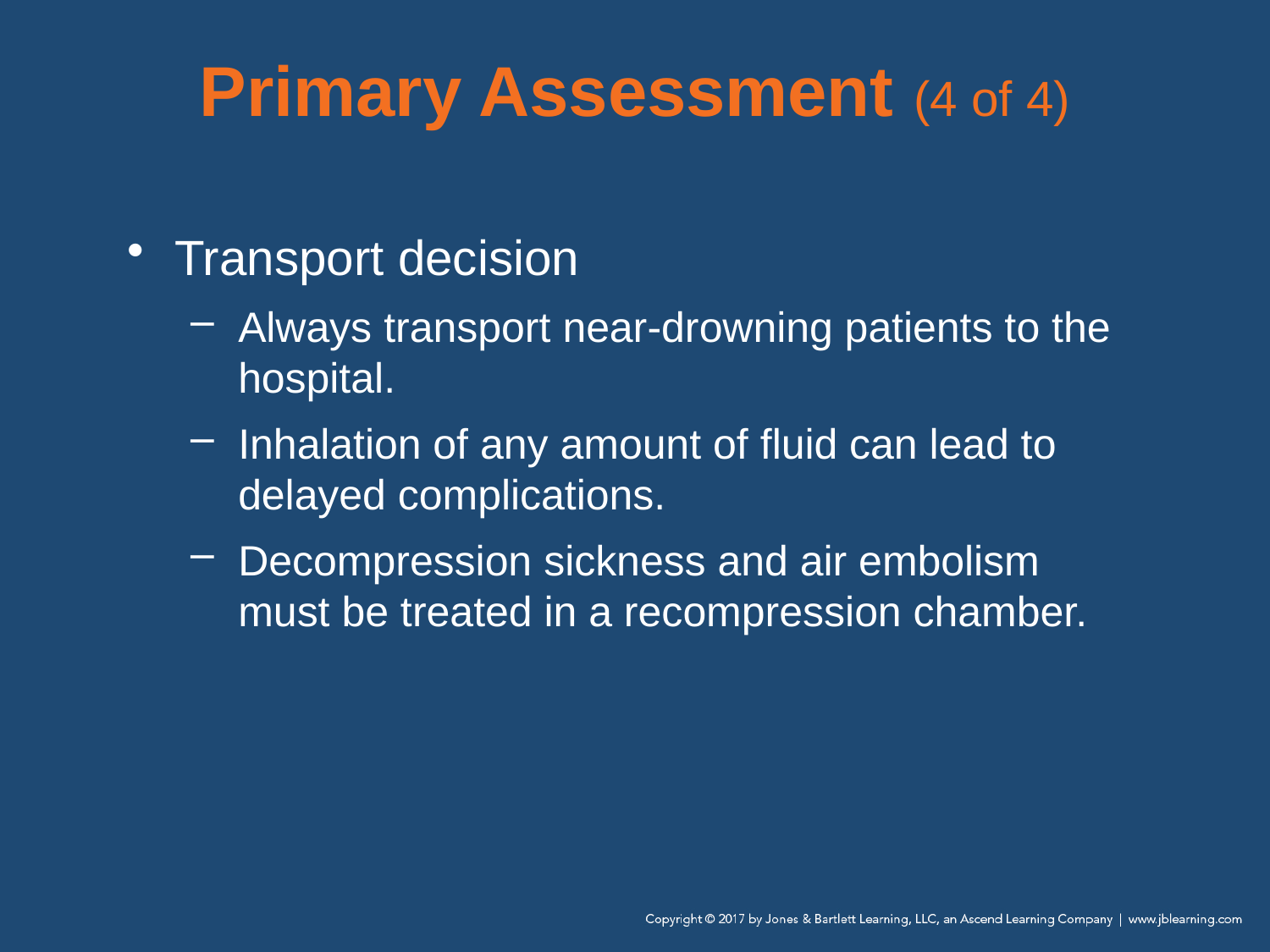

# Primary Assessment (4 of 4)
Transport decision
Always transport near-drowning patients to the hospital.
Inhalation of any amount of fluid can lead to delayed complications.
Decompression sickness and air embolism must be treated in a recompression chamber.